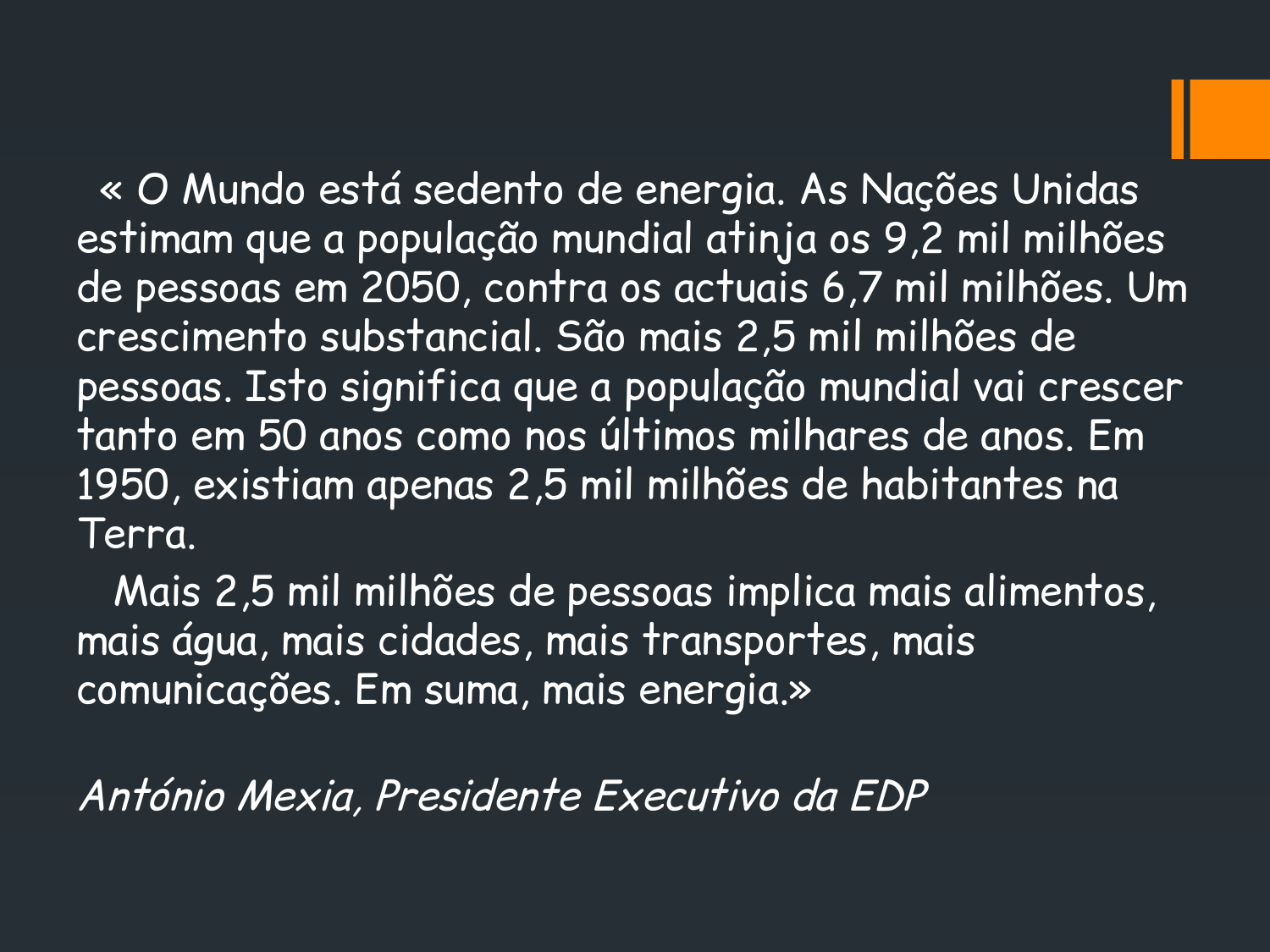

#
  « O Mundo está sedento de energia. As Nações Unidas estimam que a população mundial atinja os 9,2 mil milhões de pessoas em 2050, contra os actuais 6,7 mil milhões. Um crescimento substancial. São mais 2,5 mil milhões de pessoas. Isto significa que a população mundial vai crescer tanto em 50 anos como nos últimos milhares de anos. Em 1950, existiam apenas 2,5 mil milhões de habitantes na Terra.
   Mais 2,5 mil milhões de pessoas implica mais alimentos, mais água, mais cidades, mais transportes, mais comunicações. Em suma, mais energia.»
António Mexia, Presidente Executivo da EDP